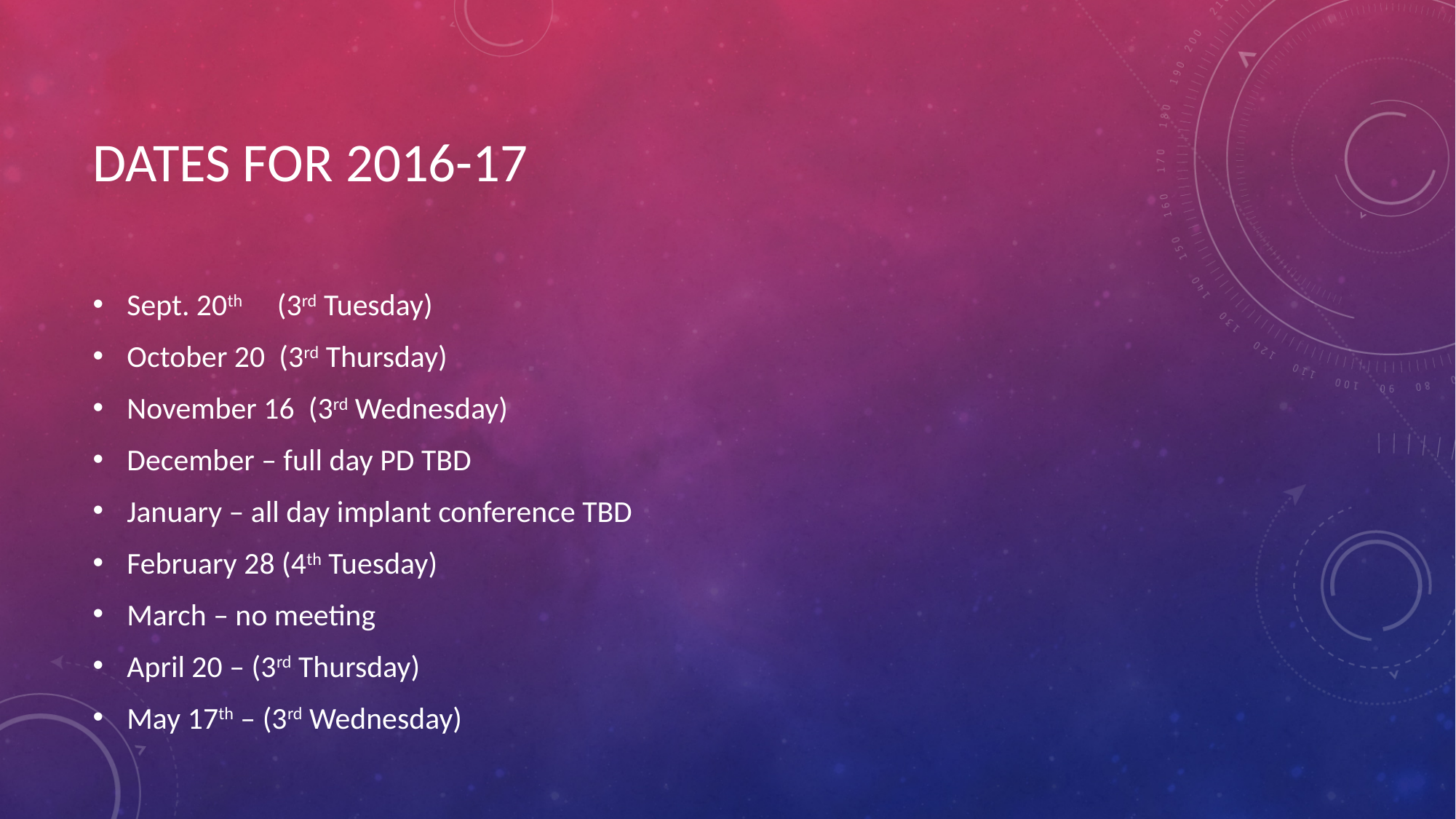

# Dates for 2016-17
Sept. 20th     (3rd Tuesday)
October 20  (3rd Thursday)
November 16  (3rd Wednesday)
December – full day PD TBD
January – all day implant conference TBD
February 28 (4th Tuesday)
March – no meeting
April 20 – (3rd Thursday)
May 17th – (3rd Wednesday)